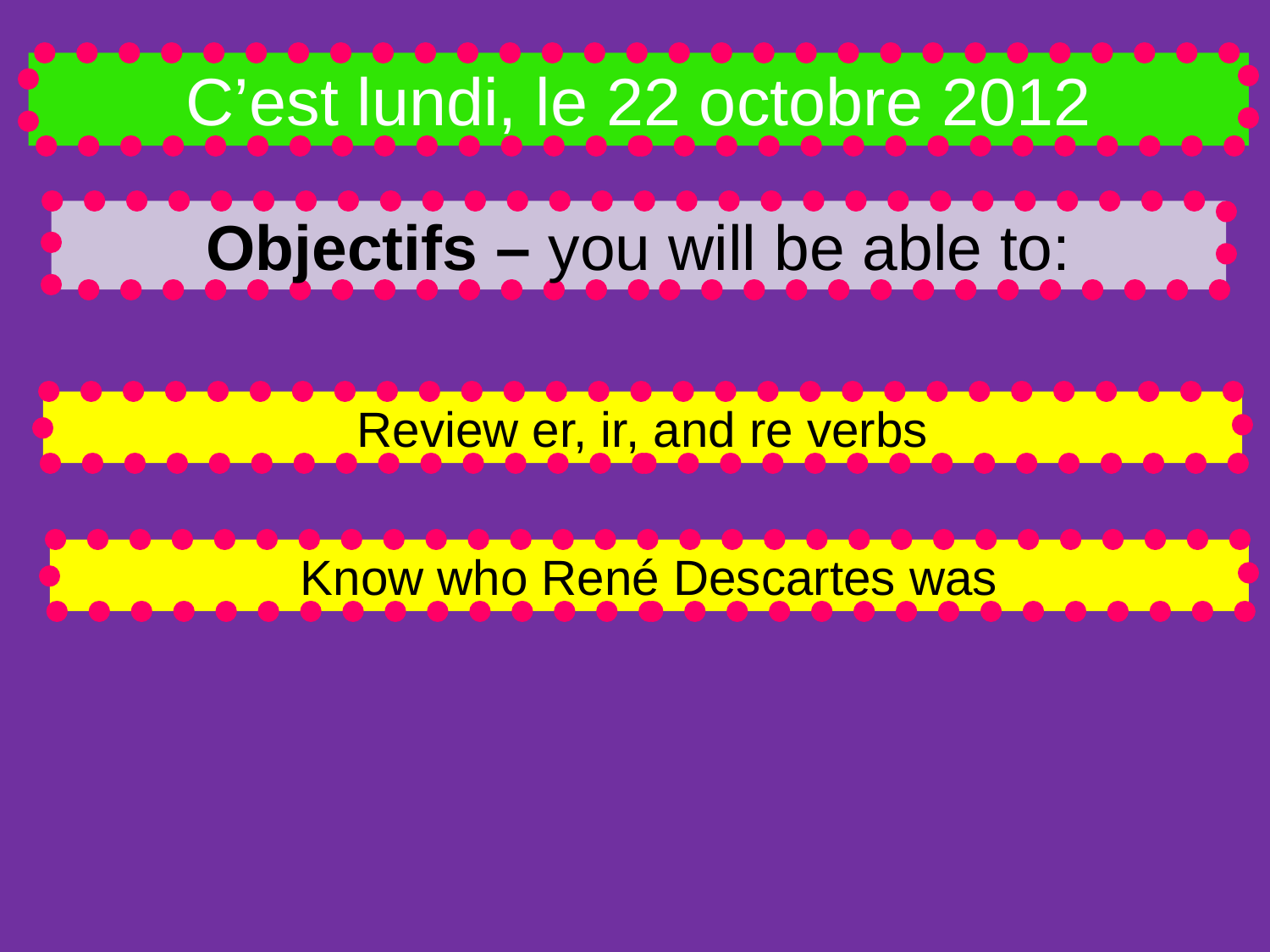

C’est lundi, le 22 octobre 2012
Objectifs – you will be able to:
Review er, ir, and re verbs
Know who René Descartes was